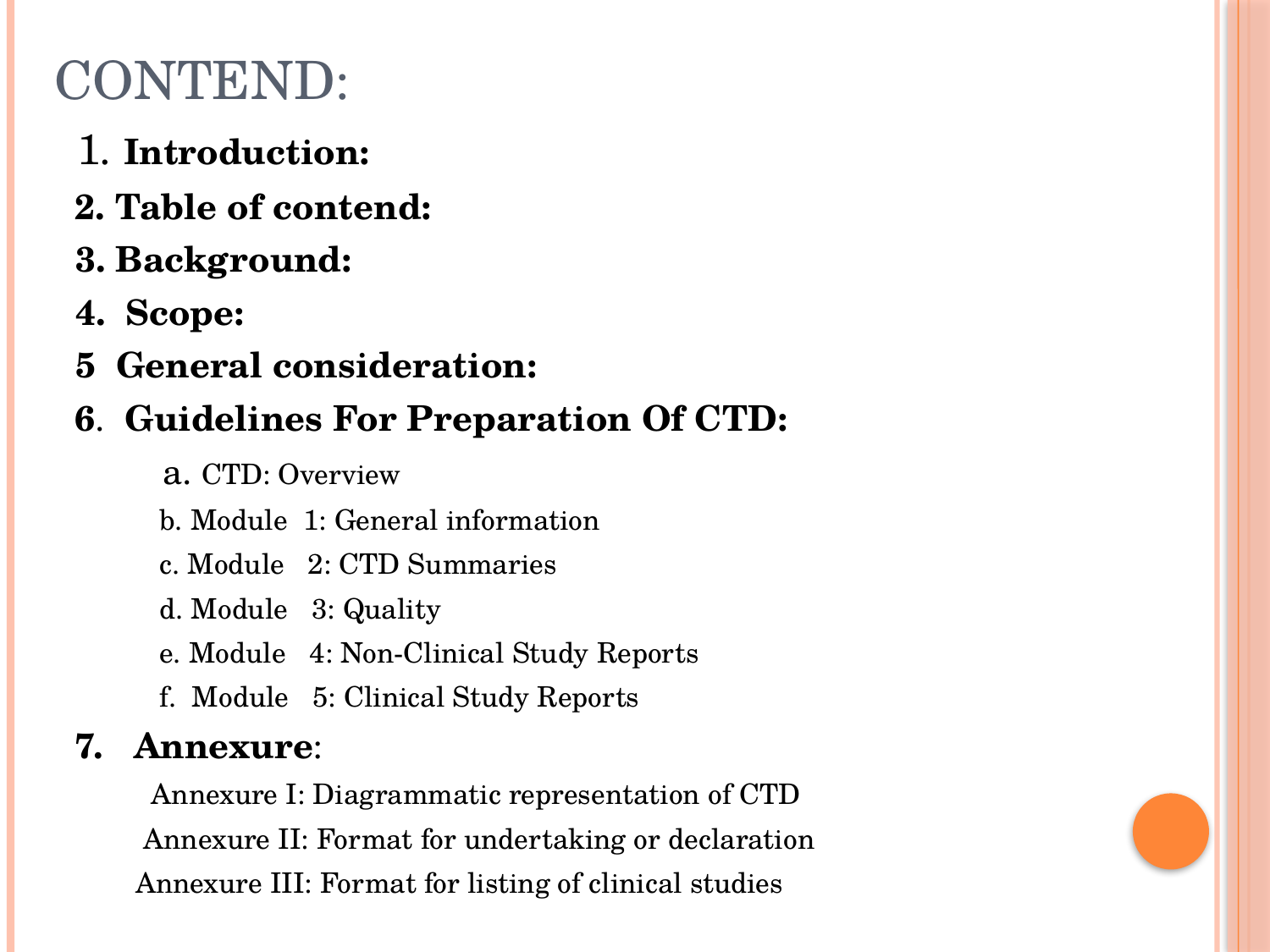

# CONTEND:
 1. Introduction:
 2. Table of contend:
 3. Background:
 4.  Scope:
 5  General consideration:
 6.  Guidelines For Preparation Of CTD:
          a. CTD: Overview
            b. Module  1: General information
            c. Module   2: CTD Summaries
            d. Module   3: Quality
            e. Module   4: Non-Clinical Study Reports
            f.  Module   5: Clinical Study Reports
 7.   Annexure:
           Annexure I: Diagrammatic representation of CTD
          Annexure II: Format for undertaking or declaration
         Annexure III: Format for listing of clinical studies